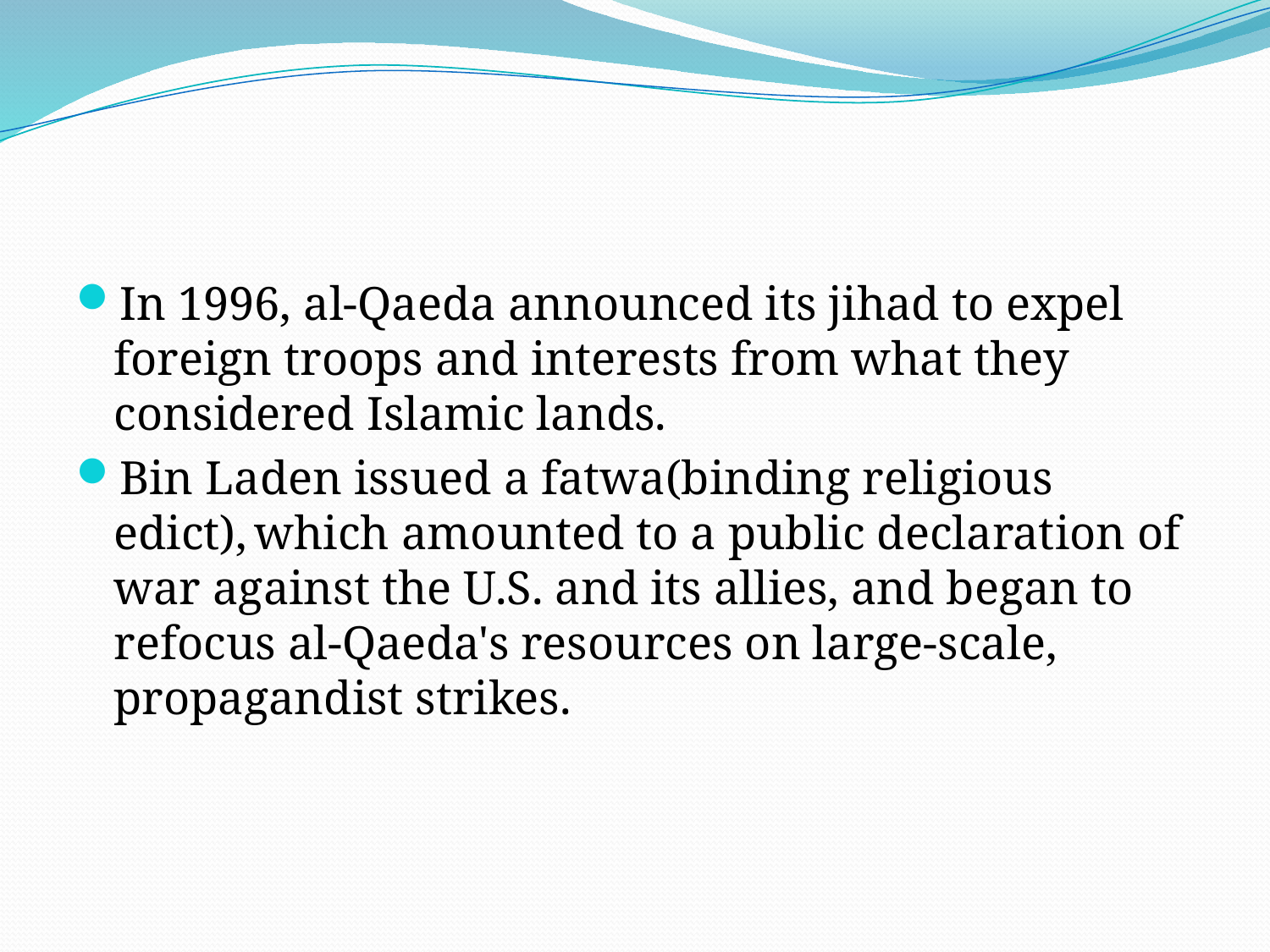

#
In 1996, al-Qaeda announced its jihad to expel foreign troops and interests from what they considered Islamic lands.
Bin Laden issued a fatwa(binding religious edict), which amounted to a public declaration of war against the U.S. and its allies, and began to refocus al-Qaeda's resources on large-scale, propagandist strikes.